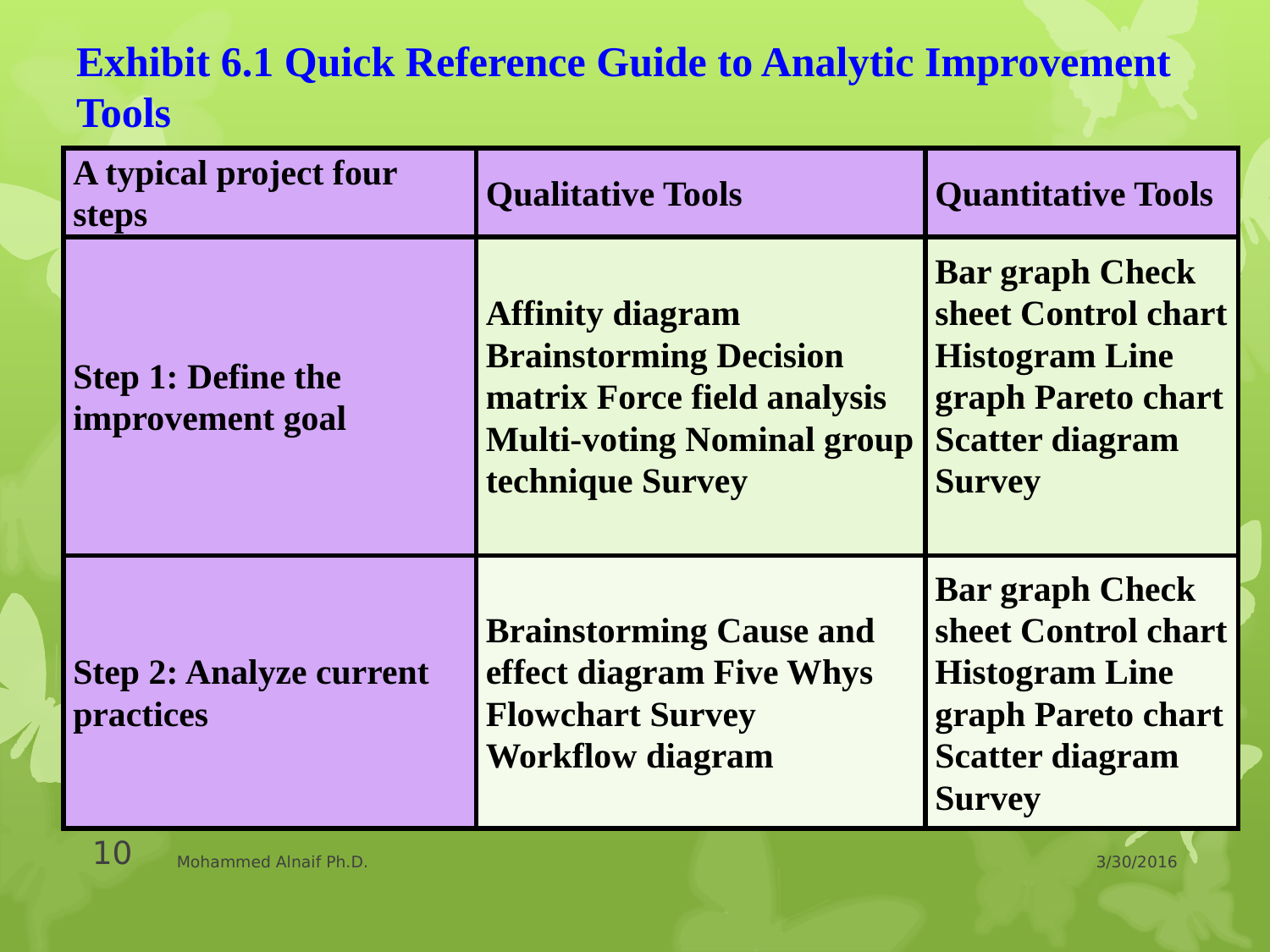

# Exhibit 6.1 Quick Reference Guide to Analytic Improvement Tools
| A typical project four steps | Qualitative Tools | Quantitative Tools |
| --- | --- | --- |
| Step 1: Define the improvement goal | Affinity diagram Brainstorming Decision matrix Force field analysis Multi-voting Nominal group technique Survey | Bar graph Check sheet Control chart Histogram Line graph Pareto chart Scatter diagram Survey |
| Step 2: Analyze current practices | Brainstorming Cause and effect diagram Five Whys Flowchart Survey Workflow diagram | Bar graph Check sheet Control chart Histogram Line graph Pareto chart Scatter diagram Survey |
10
Mohammed Alnaif Ph.D.
3/30/2016